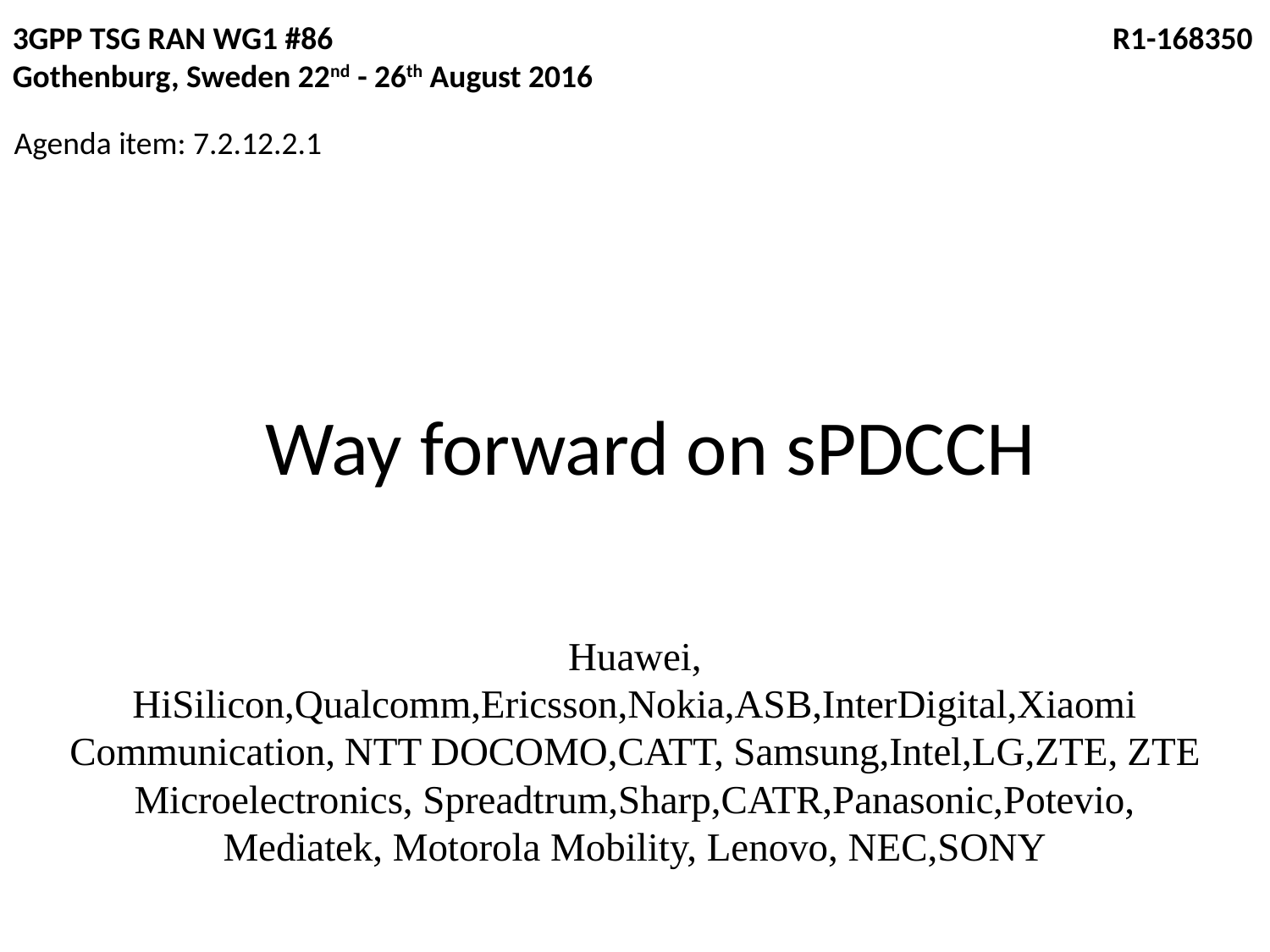

3GPP TSG RAN WG1 #86	             			                                               R1-168350
Gothenburg, Sweden 22nd - 26th August 2016
Agenda item: 7.2.12.2.1
# Way forward on sPDCCH
Huawei, HiSilicon,Qualcomm,Ericsson,Nokia,ASB,InterDigital,Xiaomi Communication, NTT DOCOMO,CATT, Samsung,Intel,LG,ZTE, ZTE Microelectronics, Spreadtrum,Sharp,CATR,Panasonic,Potevio, Mediatek, Motorola Mobility, Lenovo, NEC,SONY